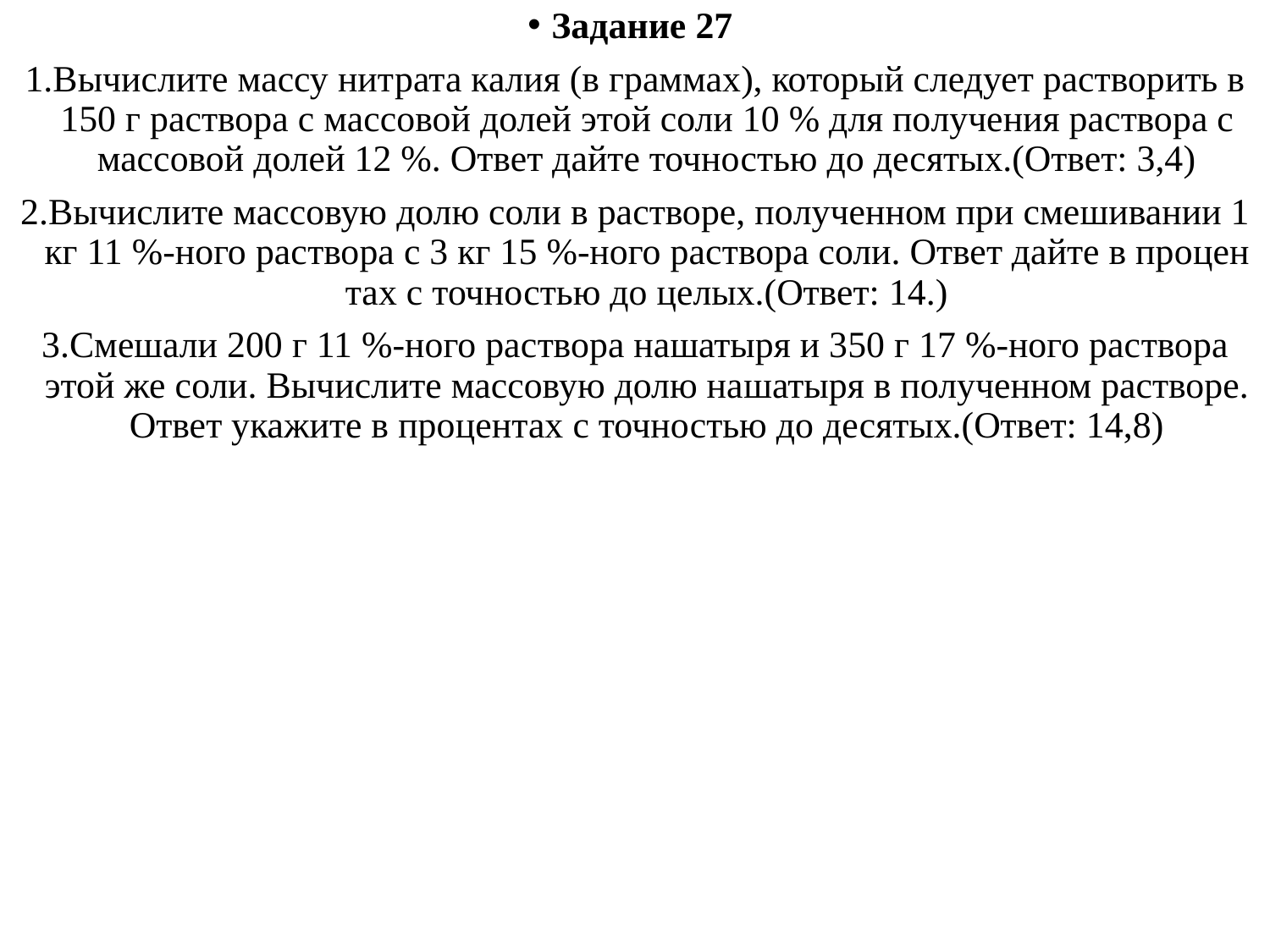

Задание 27
1.Вычислите массу нит­ра­та калия (в граммах), ко­то­рый сле­ду­ет рас­тво­рить в 150 г рас­тво­ра с мас­со­вой долей этой соли 10 % для по­лу­че­ния рас­тво­ра с мас­со­вой долей 12 %. Ответ дайте точностью до десятых.(Ответ: 3,4)
2.Вычислите массовую долю соли в растворе, по­лу­чен­ном при сме­ши­ва­нии 1 кг 11 %-ного рас­тво­ра с 3 кг 15 %-ного рас­тво­ра соли. Ответ дайте в про­цен­тах с точ­но­стью до целых.(Ответ: 14.)
3.Смешали 200 г 11 %-ного рас­тво­ра нашатыря и 350 г 17 %-ного рас­тво­ра этой же соли. Вычислите массовую долю на­ша­ты­ря в по­лу­чен­ном растворе. Ответ ука­жи­те в про­цен­тах с точ­но­стью до десятых.(Ответ: 14,8)